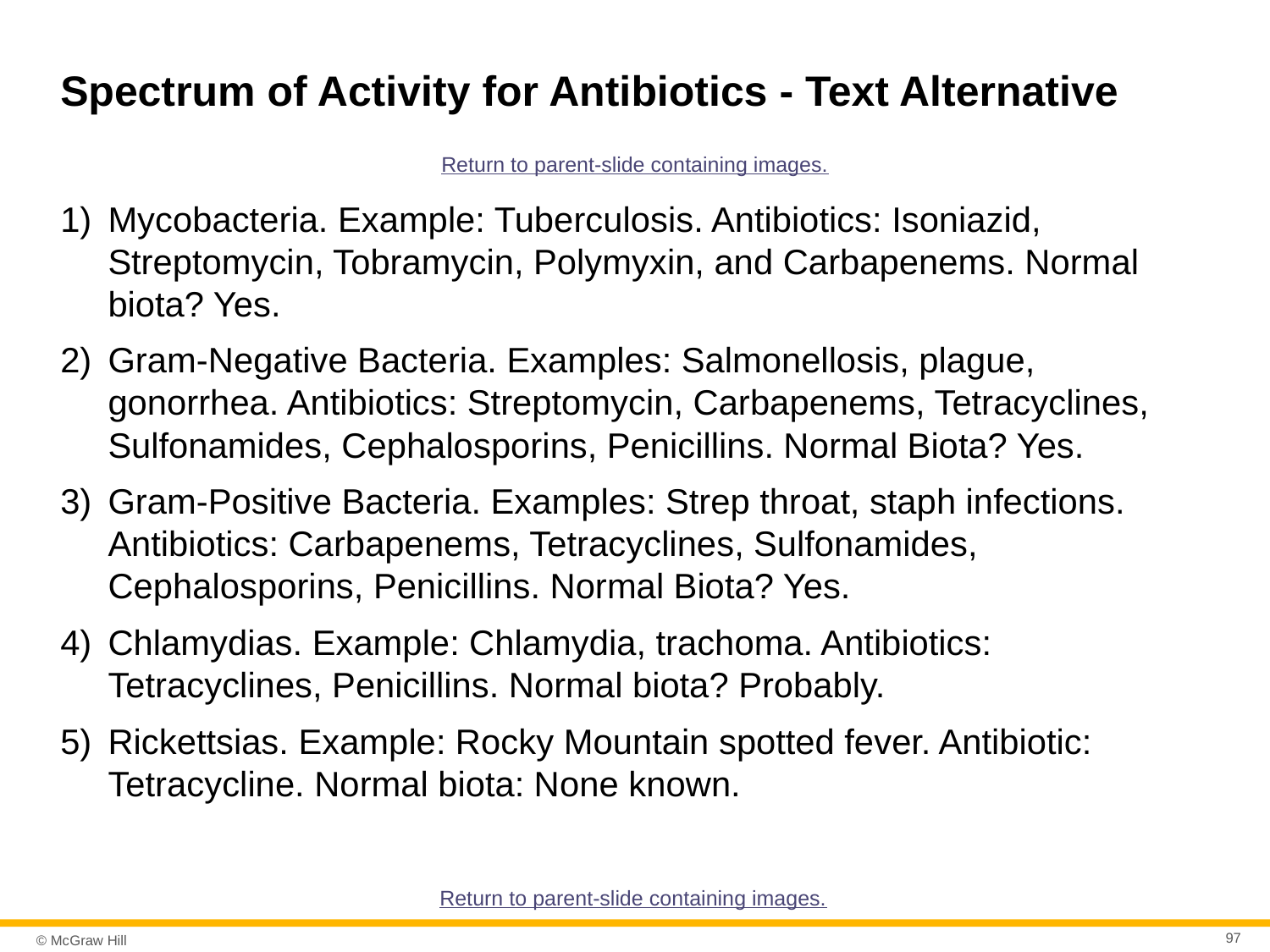

# Spectrum of Activity for Antibiotics - Text Alternative
Return to parent-slide containing images.
Mycobacteria. Example: Tuberculosis. Antibiotics: Isoniazid, Streptomycin, Tobramycin, Polymyxin, and Carbapenems. Normal biota? Yes.
Gram-Negative Bacteria. Examples: Salmonellosis, plague, gonorrhea. Antibiotics: Streptomycin, Carbapenems, Tetracyclines, Sulfonamides, Cephalosporins, Penicillins. Normal Biota? Yes.
Gram-Positive Bacteria. Examples: Strep throat, staph infections. Antibiotics: Carbapenems, Tetracyclines, Sulfonamides, Cephalosporins, Penicillins. Normal Biota? Yes.
Chlamydias. Example: Chlamydia, trachoma. Antibiotics: Tetracyclines, Penicillins. Normal biota? Probably.
Rickettsias. Example: Rocky Mountain spotted fever. Antibiotic: Tetracycline. Normal biota: None known.
Return to parent-slide containing images.